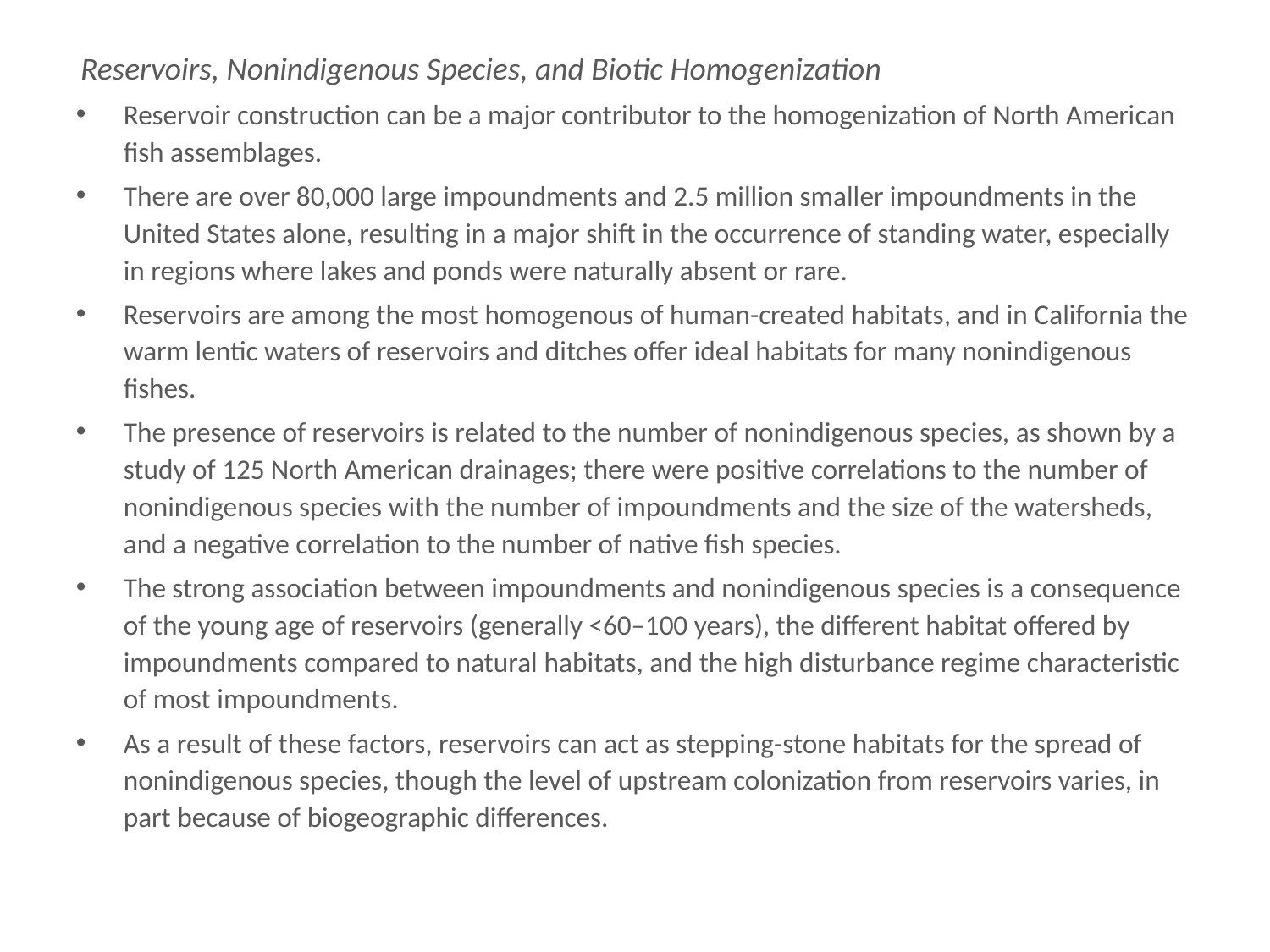

# Reservoirs, Nonindigenous Species, and Biotic Homogenization
Reservoirs, Nonindigenous Species, and Biotic Homogenization
Reservoir construction can be a major contributor to the homogenization of North American fish assemblages.
There are over 80,000 large impoundments and 2.5 million smaller impoundments in the United States alone, resulting in a major shift in the occurrence of standing water, especially in regions where lakes and ponds were naturally absent or rare.
Reservoirs are among the most homogenous of human-created habitats, and in California the warm lentic waters of reservoirs and ditches offer ideal habitats for many nonindigenous fishes.
The presence of reservoirs is related to the number of nonindigenous species, as shown by a study of 125 North American drainages; there were positive correlations to the number of nonindigenous species with the number of impoundments and the size of the watersheds, and a negative correlation to the number of native fish species.
The strong association between impoundments and nonindigenous species is a consequence of the young age of reservoirs (generally <60–100 years), the different habitat offered by impoundments compared to natural habitats, and the high disturbance regime characteristic of most impoundments.
As a result of these factors, reservoirs can act as stepping-stone habitats for the spread of nonindigenous species, though the level of upstream colonization from reservoirs varies, in part because of biogeographic differences.